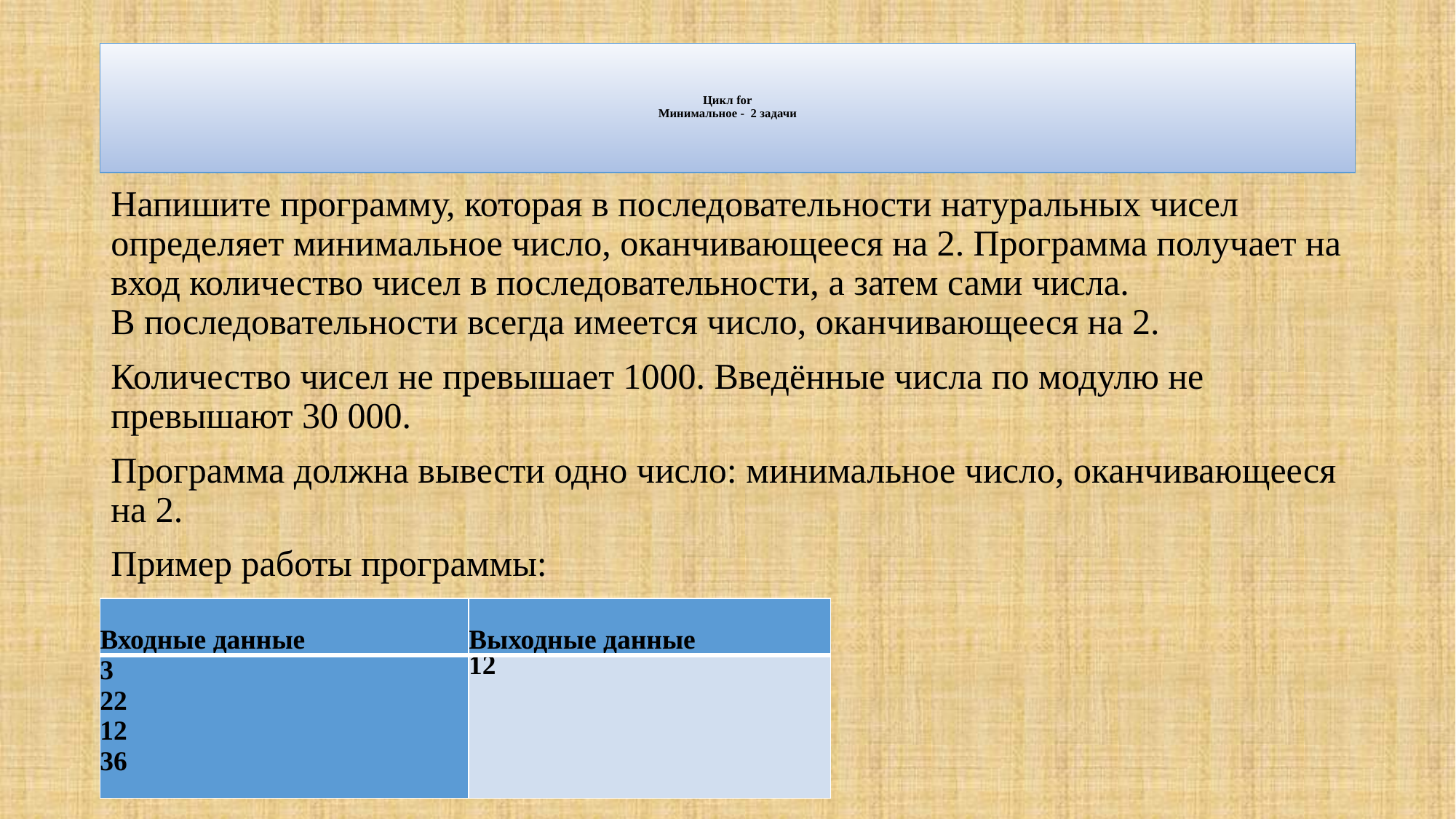

# Цикл for Минимальное -  2 задачи
Напишите программу, которая в последовательности натуральных чисел определяет минимальное число, оканчивающееся на 2. Программа получает на вход количество чисел в последовательности, а затем сами числа. В последовательности всегда имеется число, оканчивающееся на 2.
Количество чисел не превышает 1000. Введённые числа по модулю не превышают 30 000.
Программа должна вывести одно число: минимальное число, оканчивающееся на 2.
Пример работы программы:

| Входные данные | Выходные данные |
| --- | --- |
| 3 22 12 36 | 12 |